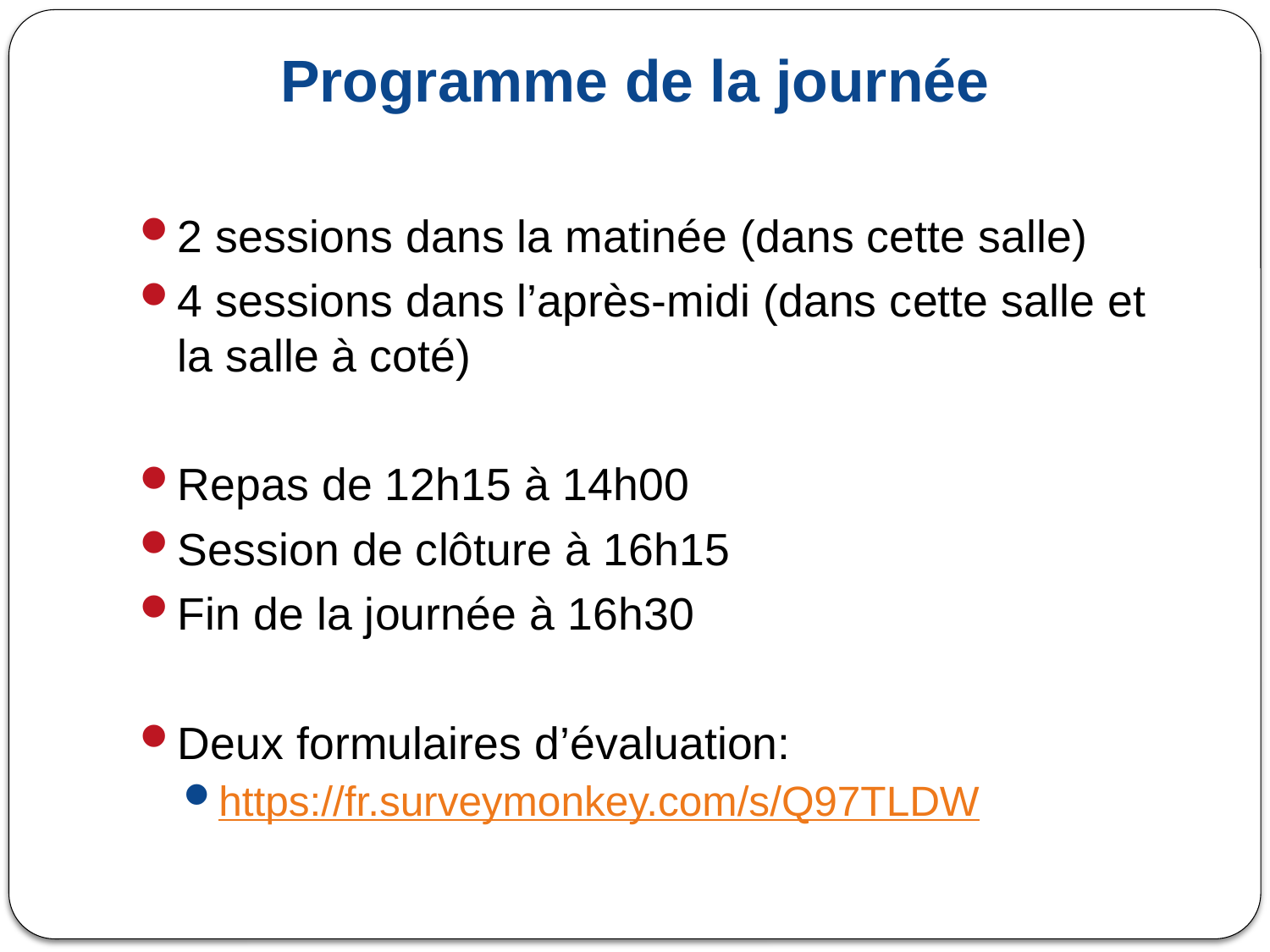

Programme de la journée
2 sessions dans la matinée (dans cette salle)
4 sessions dans l’après-midi (dans cette salle et la salle à coté)

Repas de 12h15 à 14h00
Session de clôture à 16h15
Fin de la journée à 16h30

Deux formulaires d’évaluation:
https://fr.surveymonkey.com/s/Q97TLDW